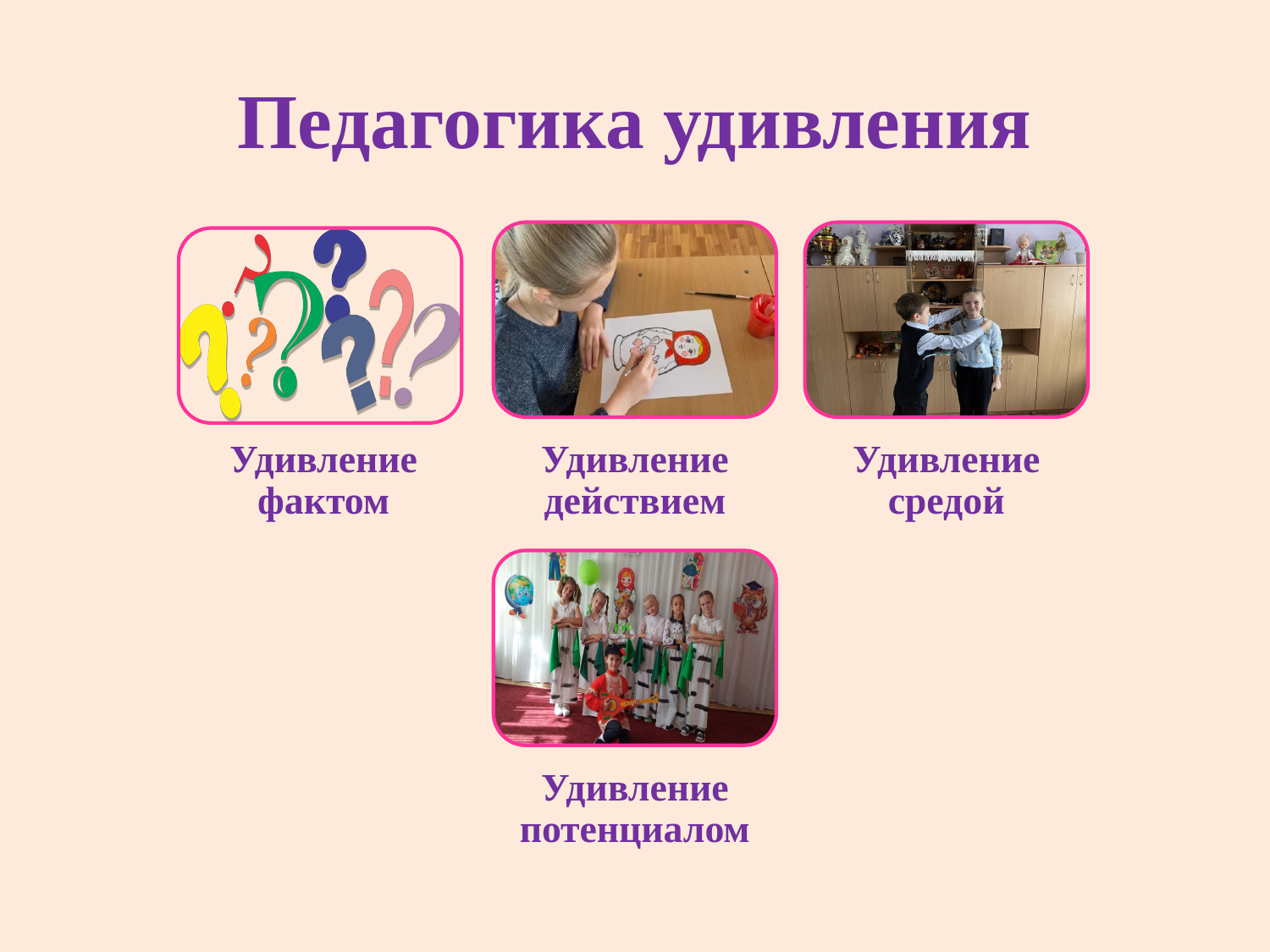

# Педагогика удивления
Удивление фактом
Удивление действием
Удивление средой
Удивление потенциалом